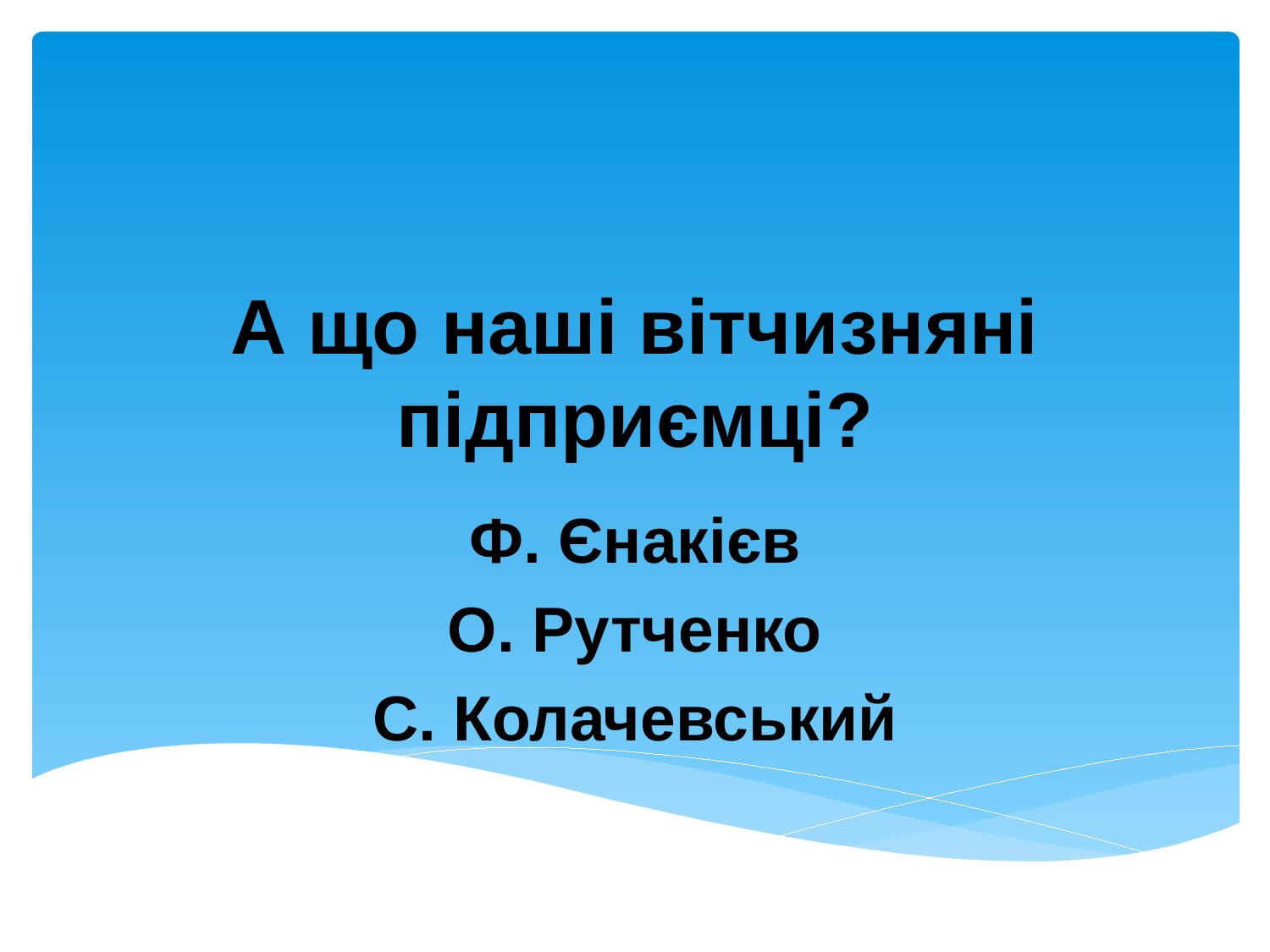

# А що наші вітчизняні підприємці?
Ф. Єнакієв
О. Рутченко
С. Колачевський